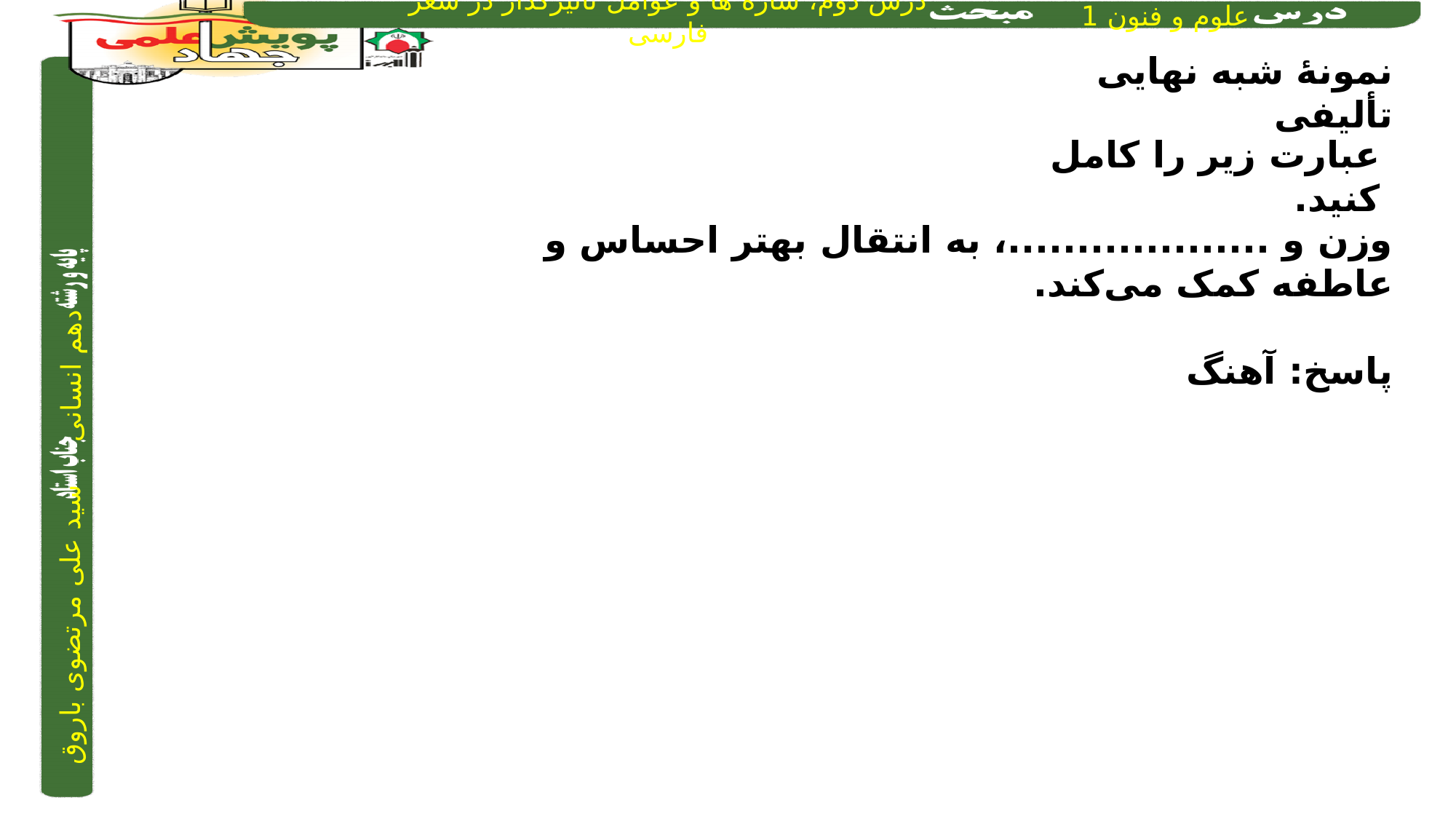

نمونۀ شبه نهایی تألیفی
عبارت زیر را کامل کنید.
وزن و ...................، به انتقال بهتر احساس و عاطفه کمک می‌کند.

پاسخ: آهنگ